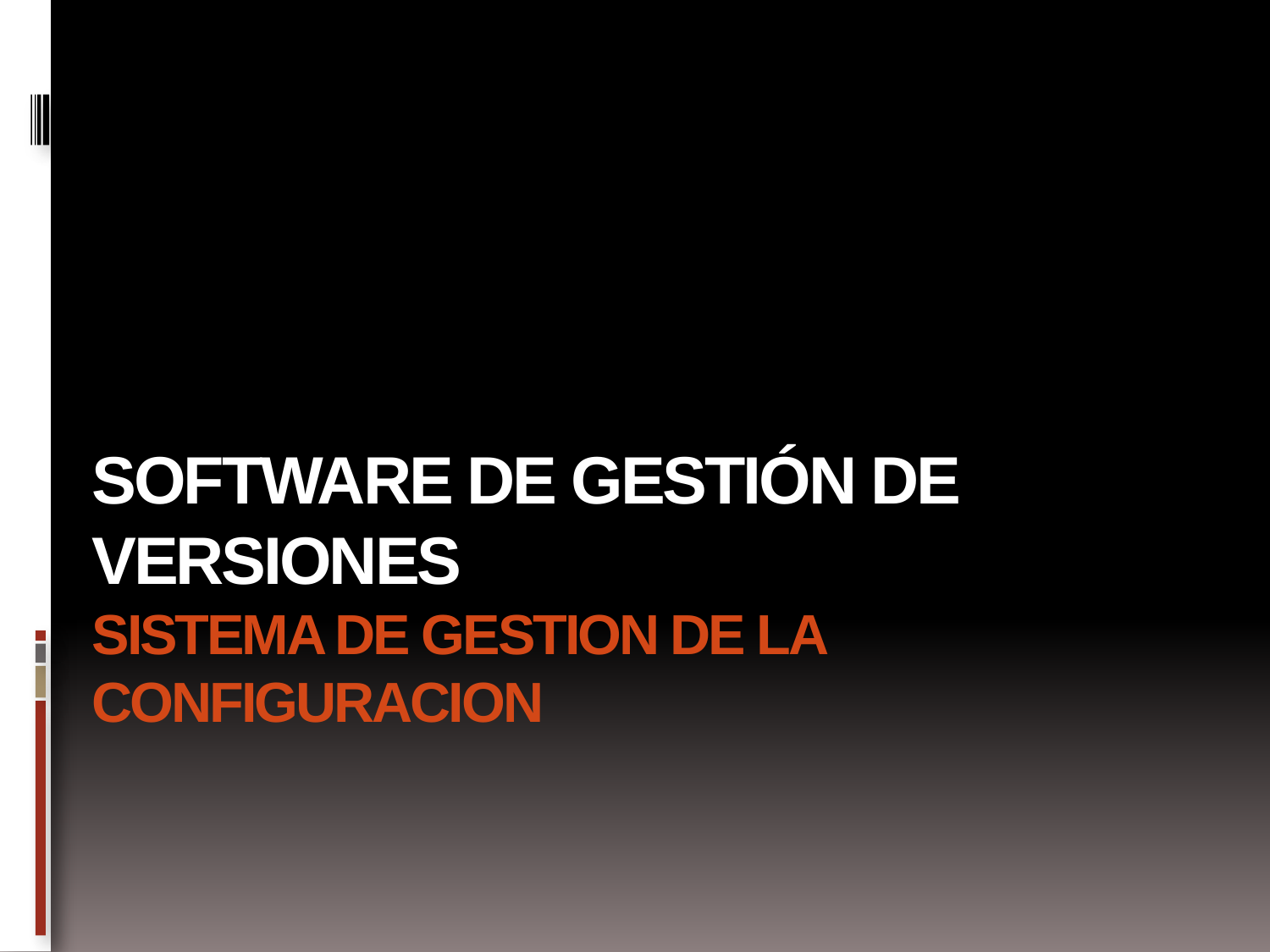

# Software de gestión de versiones Sistema de gestion de la configuracion